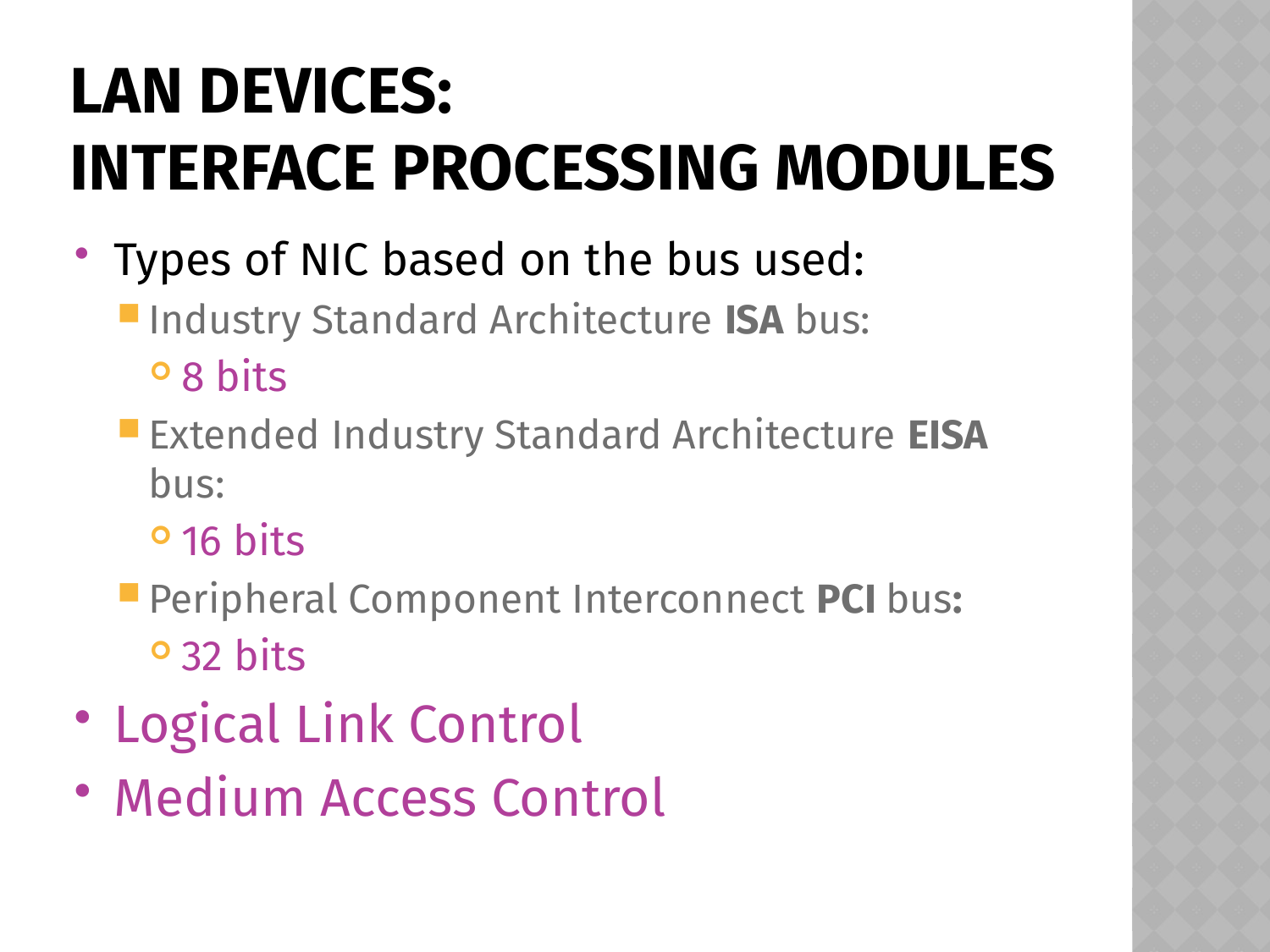

# LAN devices: interface processing Modules
Types of NIC based on the bus used:
Industry Standard Architecture ISA bus:
8 bits
Extended Industry Standard Architecture EISA bus:
16 bits
Peripheral Component Interconnect PCI bus:
32 bits
Logical Link Control
Medium Access Control